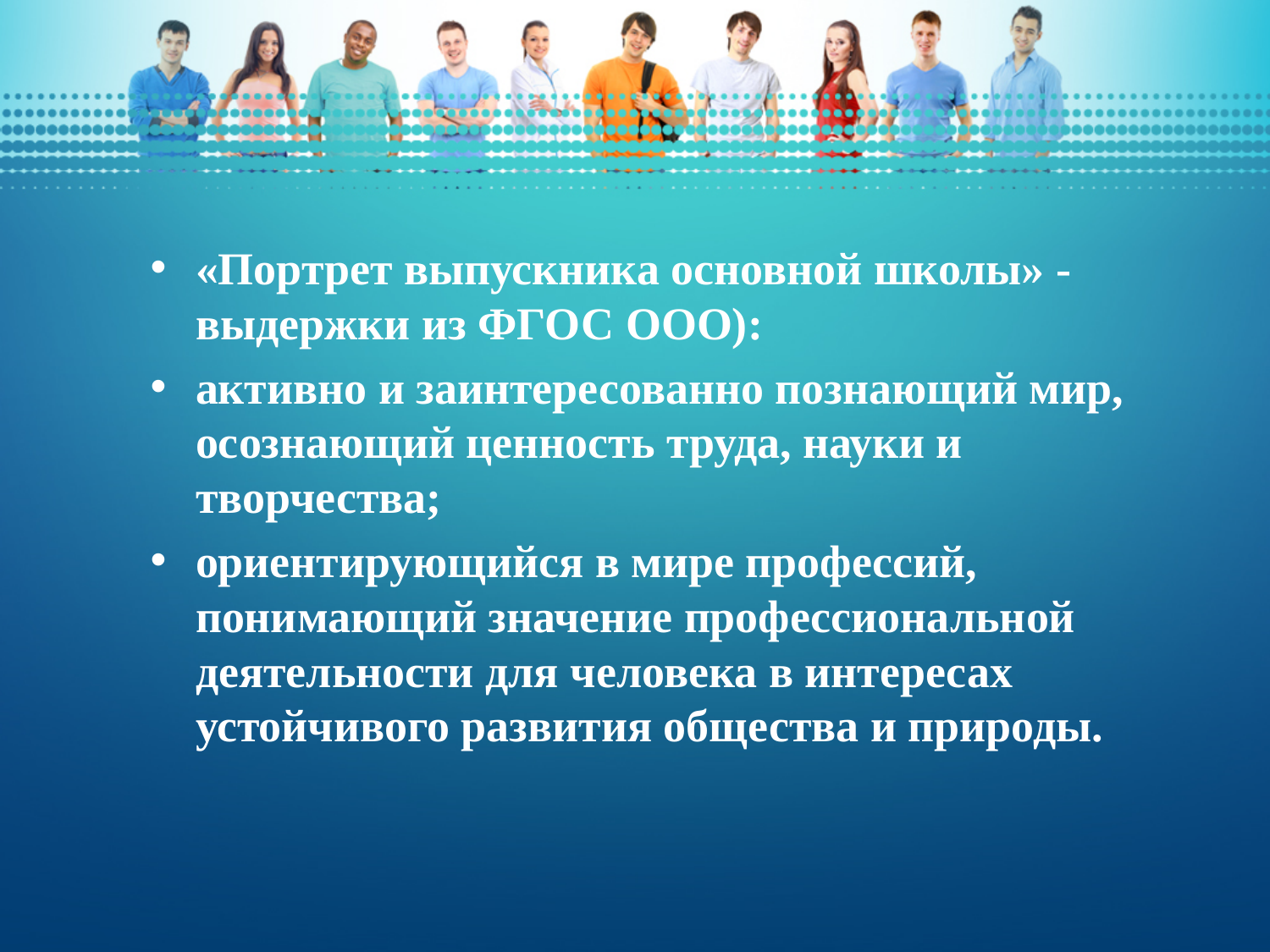

#
«Портрет выпускника основной школы» -
выдержки из ФГОС ООО):
активно и заинтересованно познающий мир, осознающий ценность труда, науки и творчества;
ориентирующийся в мире профессий, понимающий значение профессиональной деятельности для человека в интересах устойчивого развития общества и природы.